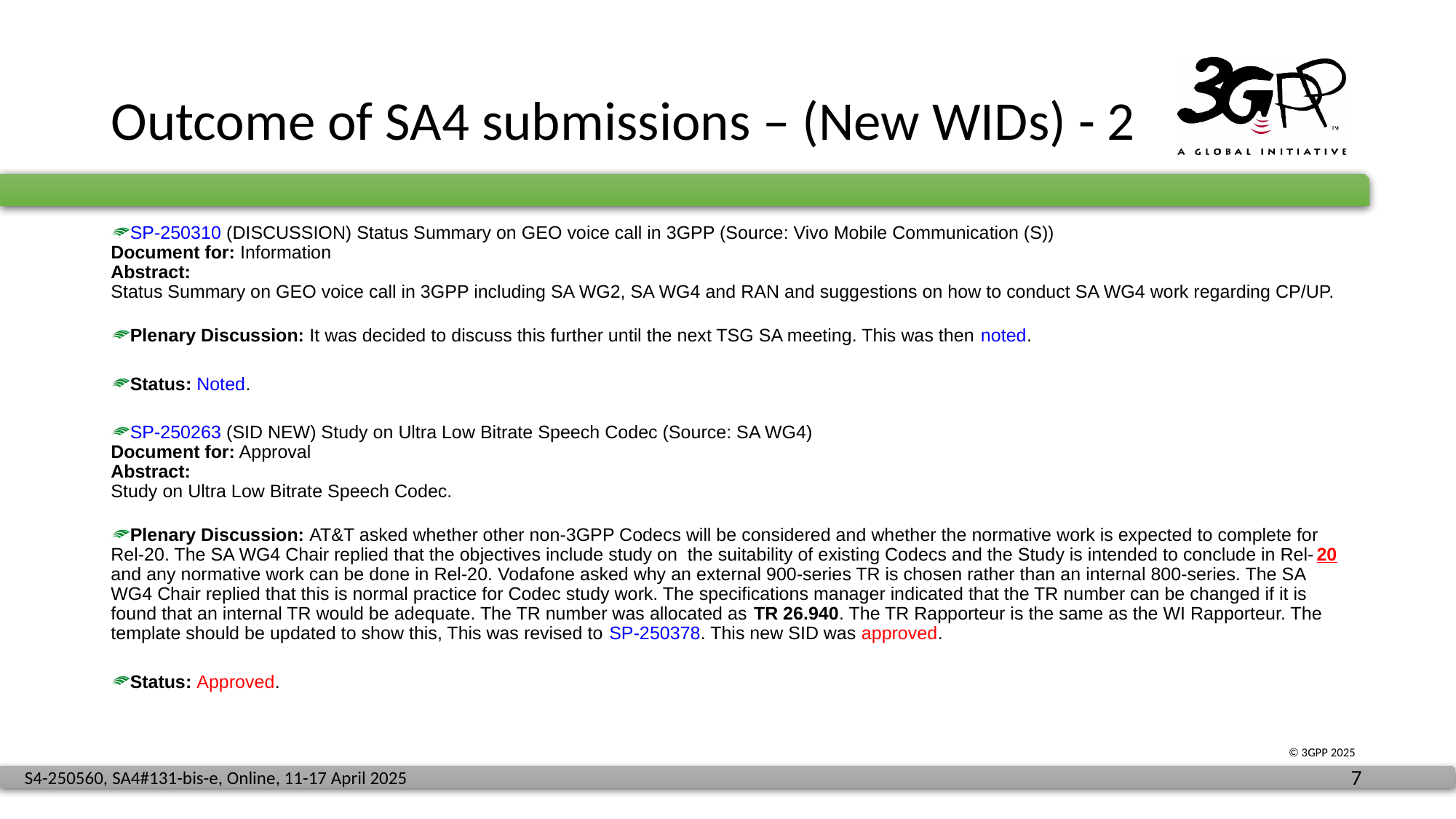

# Outcome of SA4 submissions – (New WIDs) - 2
SP-250310 (DISCUSSION) Status Summary on GEO voice call in 3GPP (Source: Vivo Mobile Communication (S))
Document for: Information
Abstract:
Status Summary on GEO voice call in 3GPP including SA WG2, SA WG4 and RAN and suggestions on how to conduct SA WG4 work regarding CP/UP.
Plenary Discussion: It was decided to discuss this further until the next TSG SA meeting. This was then noted.
Status: Noted.
SP-250263 (SID NEW) Study on Ultra Low Bitrate Speech Codec (Source: SA WG4)
Document for: Approval
Abstract:
Study on Ultra Low Bitrate Speech Codec.
Plenary Discussion: AT&T asked whether other non-3GPP Codecs will be considered and whether the normative work is expected to complete for Rel-20. The SA WG4 Chair replied that the objectives include study on  the suitability of existing Codecs and the Study is intended to conclude in Rel-20 and any normative work can be done in Rel-20. Vodafone asked why an external 900-series TR is chosen rather than an internal 800-series. The SA WG4 Chair replied that this is normal practice for Codec study work. The specifications manager indicated that the TR number can be changed if it is found that an internal TR would be adequate. The TR number was allocated as TR 26.940. The TR Rapporteur is the same as the WI Rapporteur. The template should be updated to show this, This was revised to SP-250378. This new SID was approved.
Status: Approved.